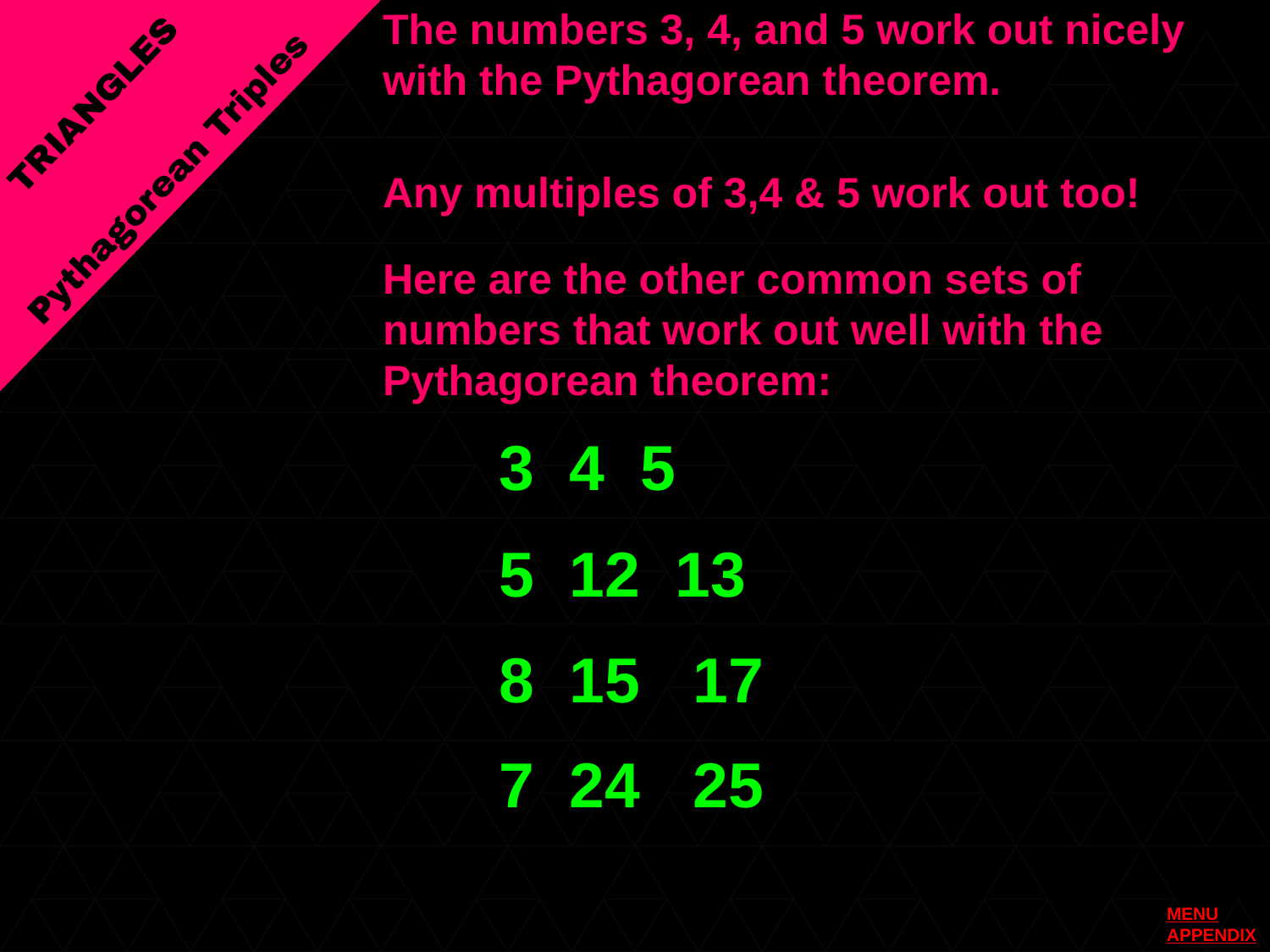

The numbers 3, 4, and 5 work out nicely with the Pythagorean theorem.

TRIANGLES
Any multiples of 3,4 & 5 work out too!
Pythagorean Triples
Here are the other common sets of numbers that work out well with the Pythagorean theorem:
3  4  5
5  12  13
8  15   17
7  24   25
MENU
APPENDIX